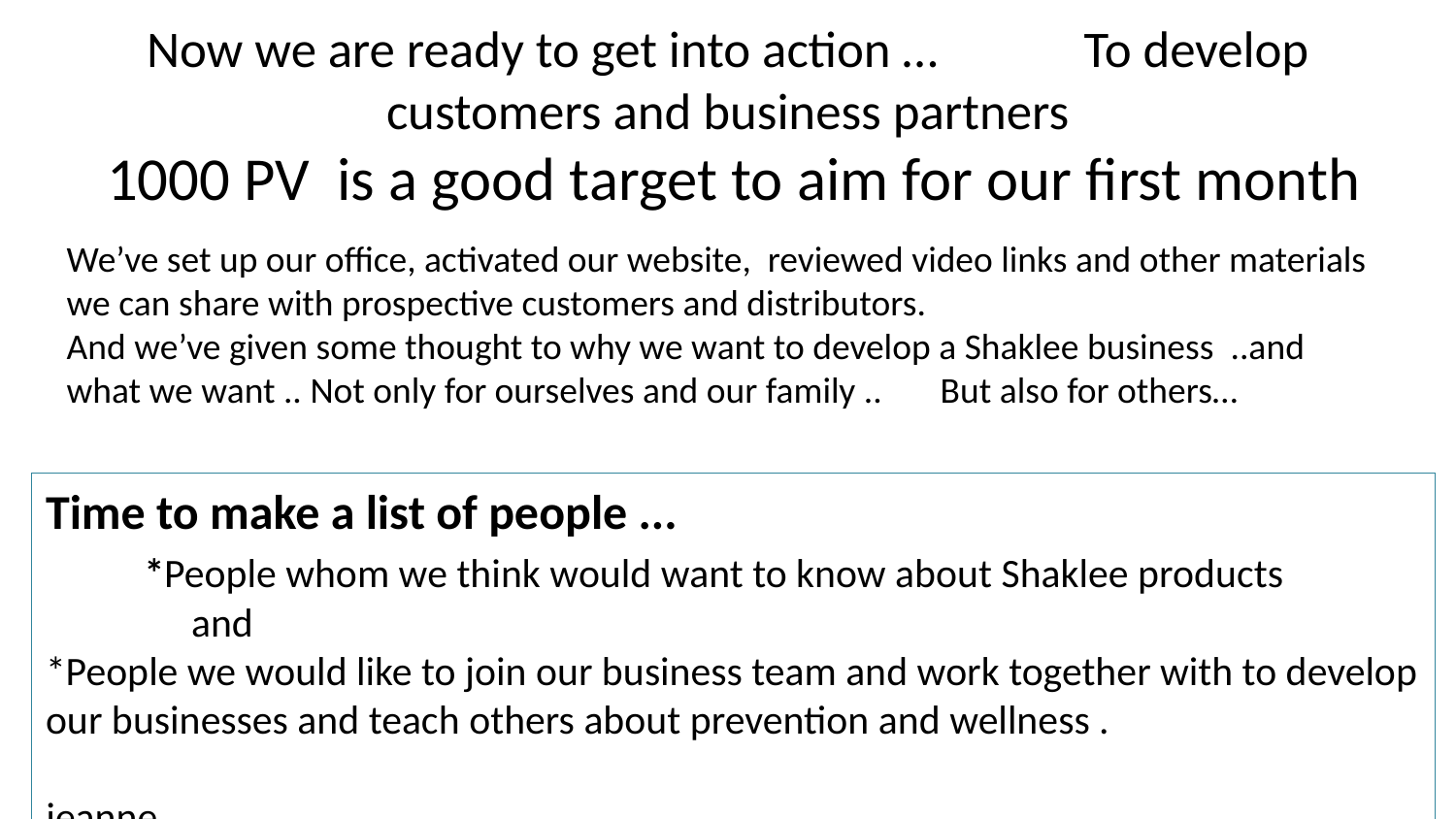

# Now we are ready to get into action …						          To develop customers and business partners 1000 PV  is a good target to aim for our first month
We’ve set up our office, activated our website,  reviewed video links and other materials we can share with prospective customers and distributors.
And we’ve given some thought to why we want to develop a Shaklee business  ..and what we want .. Not only for ourselves and our family .. 	But also for others…
Time to make a list of people ...                                                                              *People whom we think would want to know about Shaklee products		and
*People we would like to join our business team and work together with to develop our businesses and teach others about prevention and wellness .											jeanne